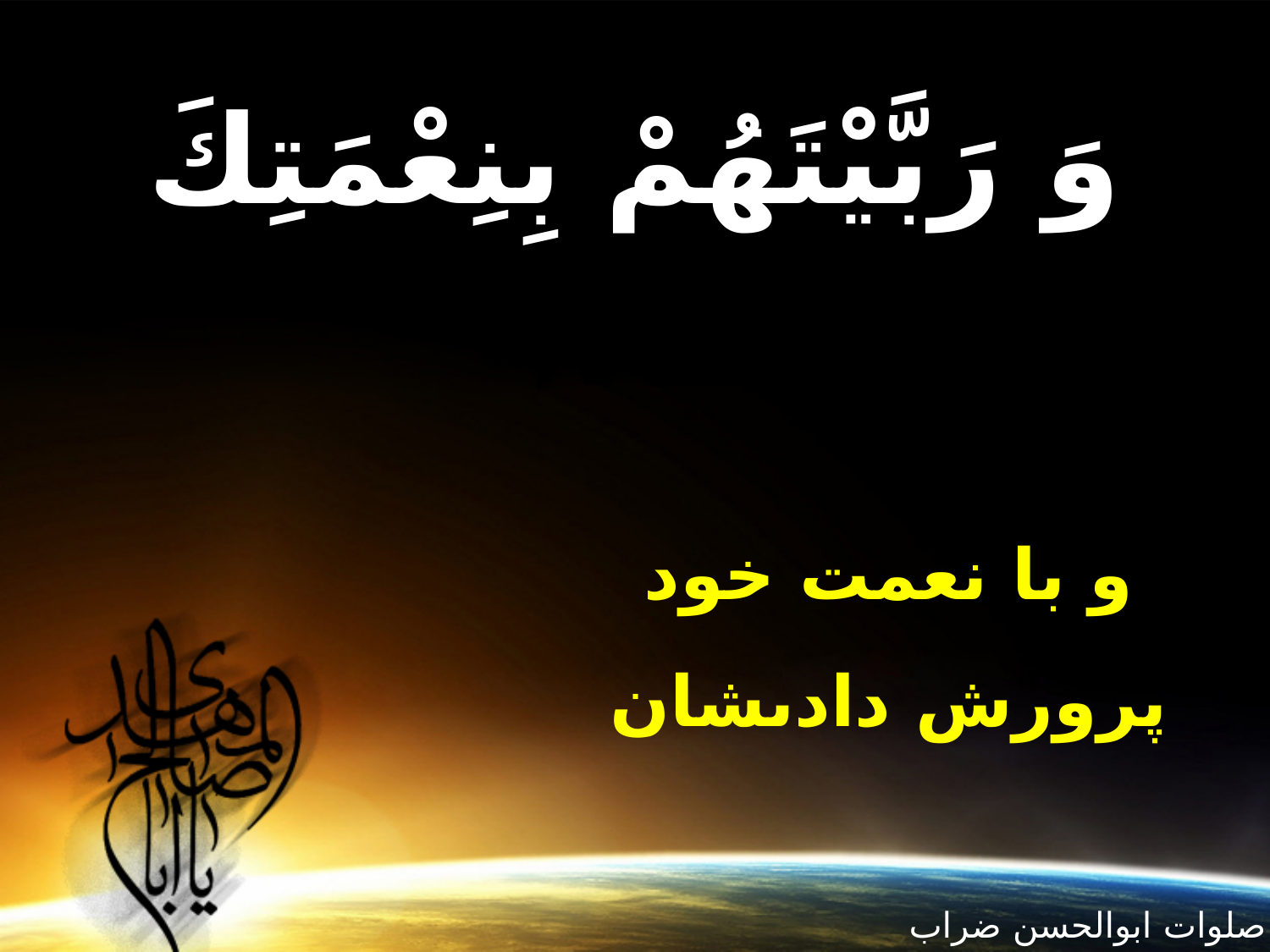

وَ رَبَّيْتَهُمْ بِنِعْمَتِكَ
و با نعمت خود پرورش دادى‏شان